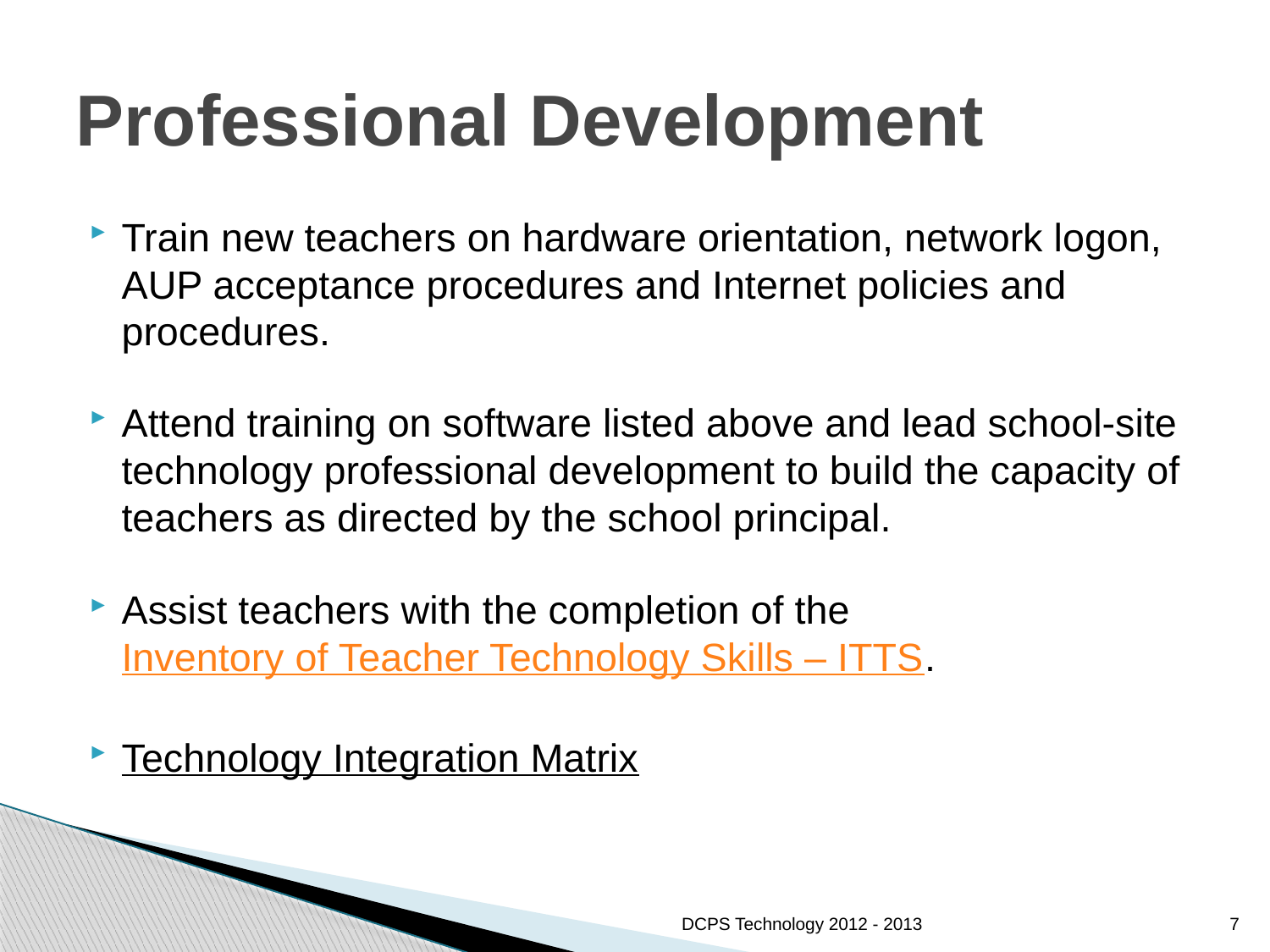

# Professional Development
Train new teachers on hardware orientation, network logon, AUP acceptance procedures and Internet policies and procedures.

Attend training on software listed above and lead school-site technology professional development to build the capacity of teachers as directed by the school principal.

Assist teachers with the completion of the Inventory of Teacher Technology Skills – ITTS.
Technology Integration Matrix

DCPS Technology 2012 - 2013
7